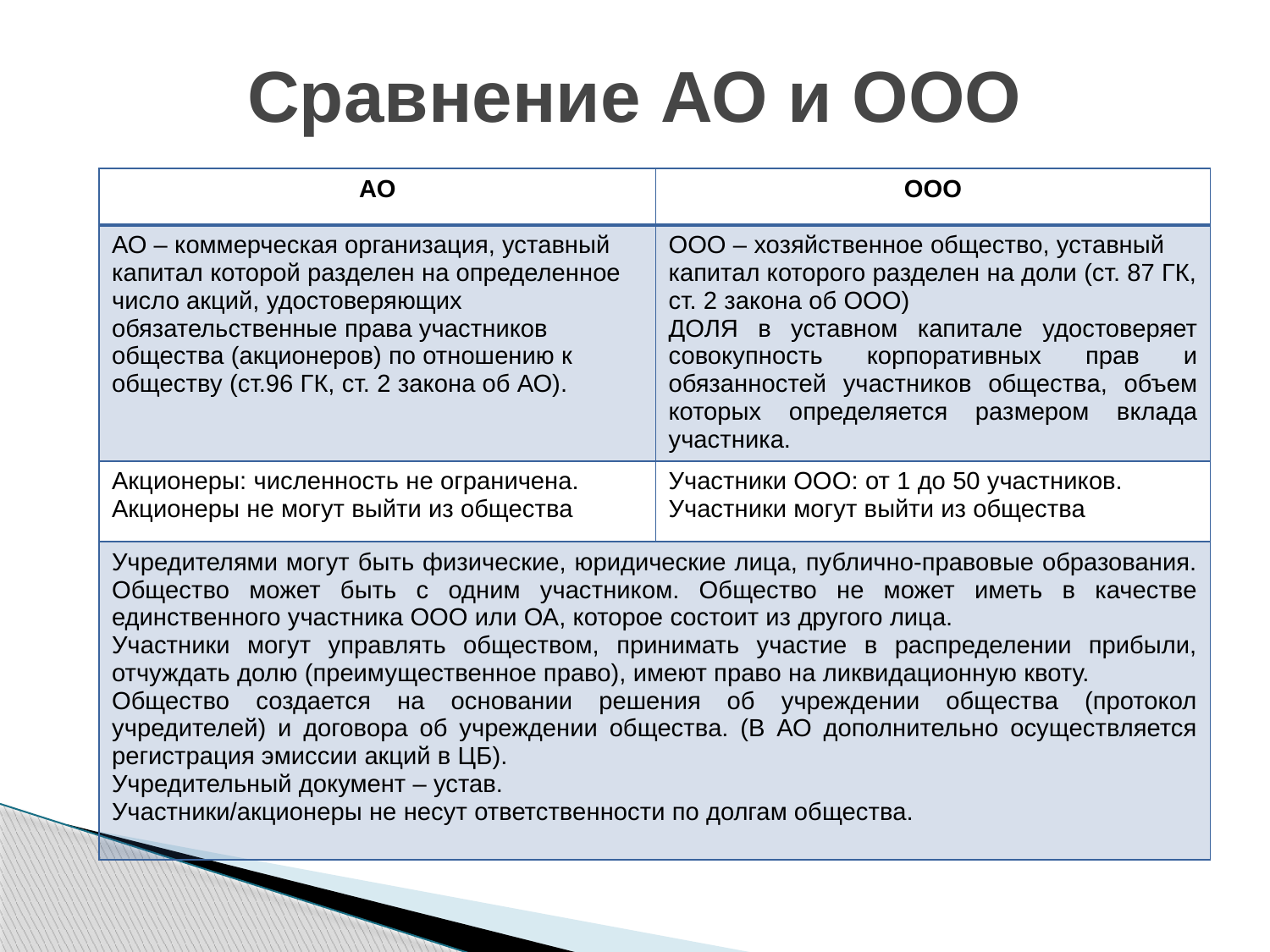

# Сравнение АО и ООО
| АО | ООО |
| --- | --- |
| АО – коммерческая организация, уставный капитал которой разделен на определенное число акций, удостоверяющих обязательственные права участников общества (акционеров) по отношению к обществу (ст.96 ГК, ст. 2 закона об АО). | ООО – хозяйственное общество, уставный капитал которого разделен на доли (ст. 87 ГК, ст. 2 закона об ООО) ДОЛЯ в уставном капитале удостоверяет совокупность корпоративных прав и обязанностей участников общества, объем которых определяется размером вклада участника. |
| Акционеры: численность не ограничена. Акционеры не могут выйти из общества | Участники ООО: от 1 до 50 участников. Участники могут выйти из общества |
| Учредителями могут быть физические, юридические лица, публично-правовые образования. Общество может быть с одним участником. Общество не может иметь в качестве единственного участника ООО или ОА, которое состоит из другого лица. Участники могут управлять обществом, принимать участие в распределении прибыли, отчуждать долю (преимущественное право), имеют право на ликвидационную квоту. Общество создается на основании решения об учреждении общества (протокол учредителей) и договора об учреждении общества. (В АО дополнительно осуществляется регистрация эмиссии акций в ЦБ). Учредительный документ – устав. Участники/акционеры не несут ответственности по долгам общества. |  |